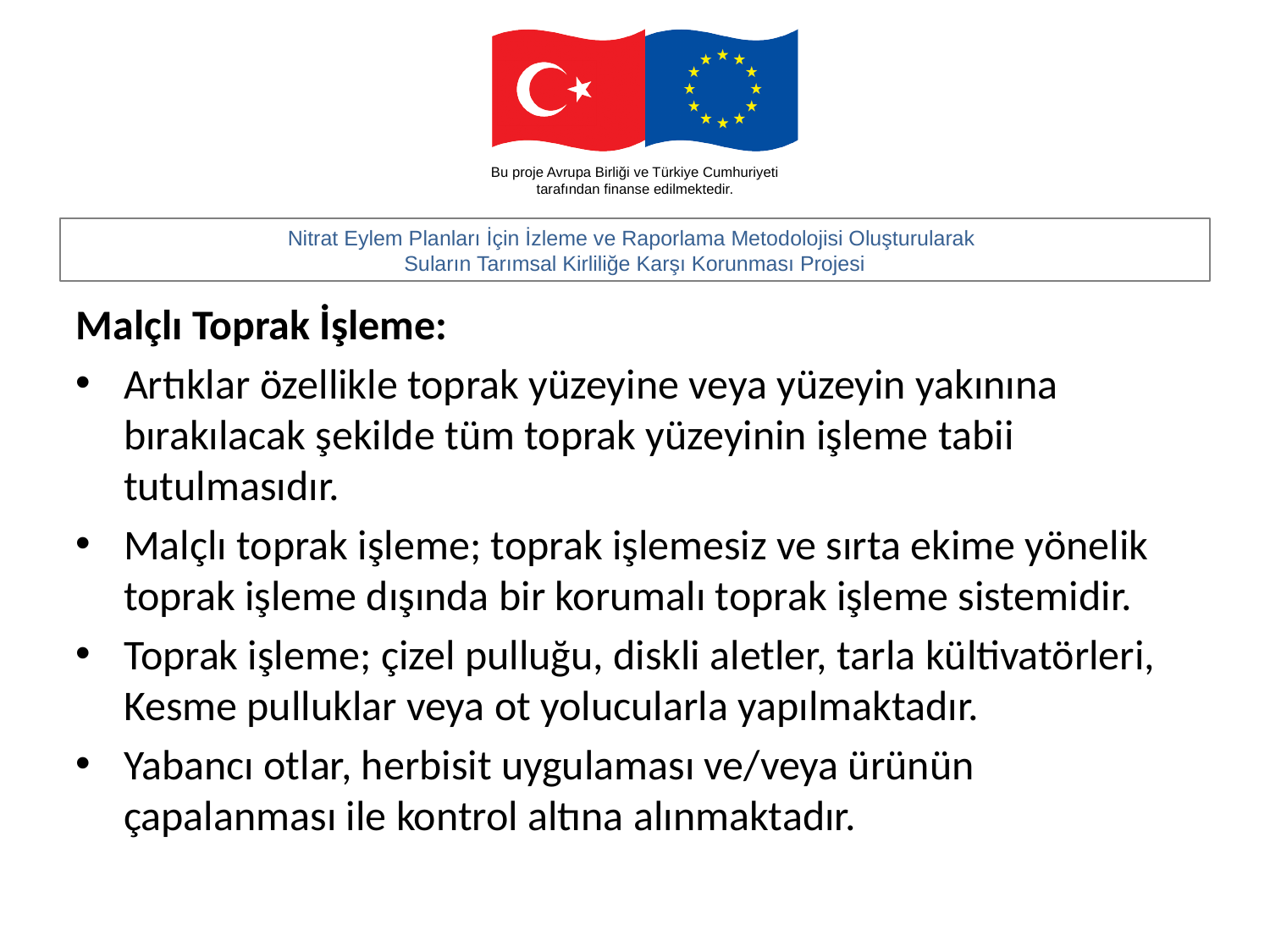

#
Malçlı Toprak İşleme:
Artıklar özellikle toprak yüzeyine veya yüzeyin yakınına bırakılacak şekilde tüm toprak yüzeyinin işleme tabii tutulmasıdır.
Malçlı toprak işleme; toprak işlemesiz ve sırta ekime yönelik toprak işleme dışında bir korumalı toprak işleme sistemidir.
Toprak işleme; çizel pulluğu, diskli aletler, tarla kültivatörleri, Kesme pulluklar veya ot yolucularla yapılmaktadır.
Yabancı otlar, herbisit uygulaması ve/veya ürünün çapalanması ile kontrol altına alınmaktadır.